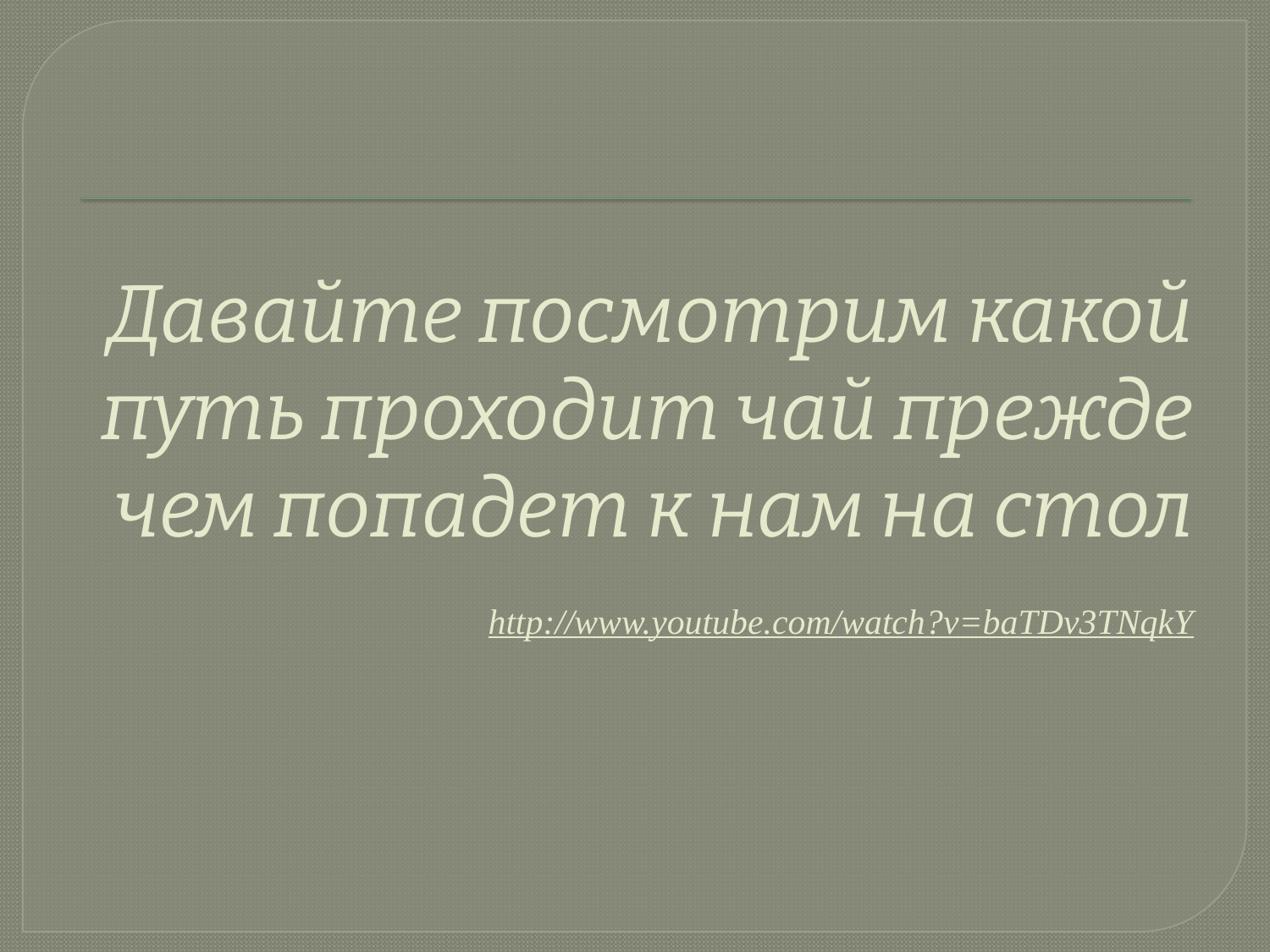

# Давайте посмотрим какой путь проходит чай прежде чем попадет к нам на стол http://www.youtube.com/watch?v=baTDv3TNqkY